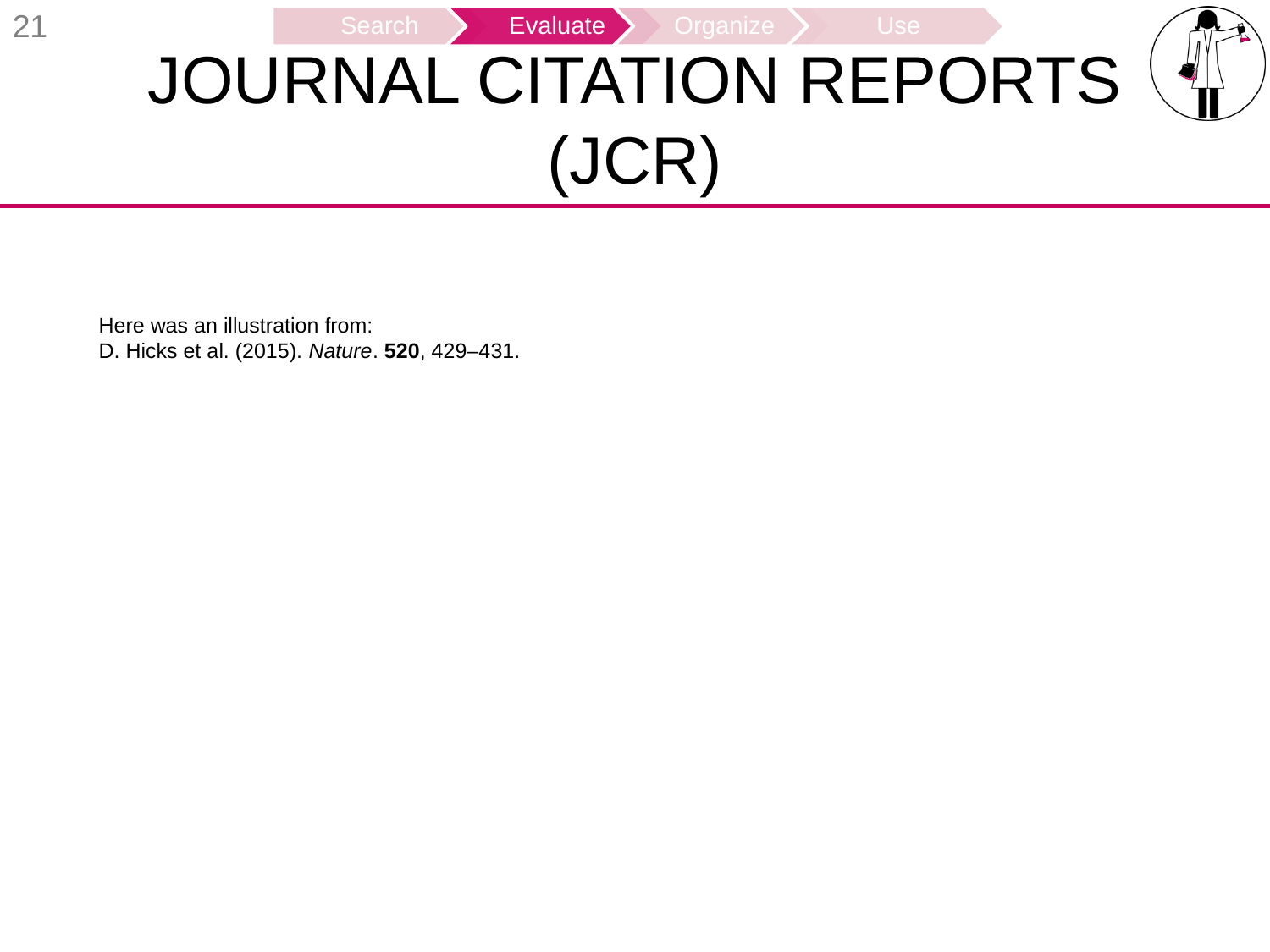

21
Search
Evaluate
Organize
Use
# Journal Citation Reports (JCR)
Here was an illustration from:
D. Hicks et al. (2015). Nature. 520, 429–431.